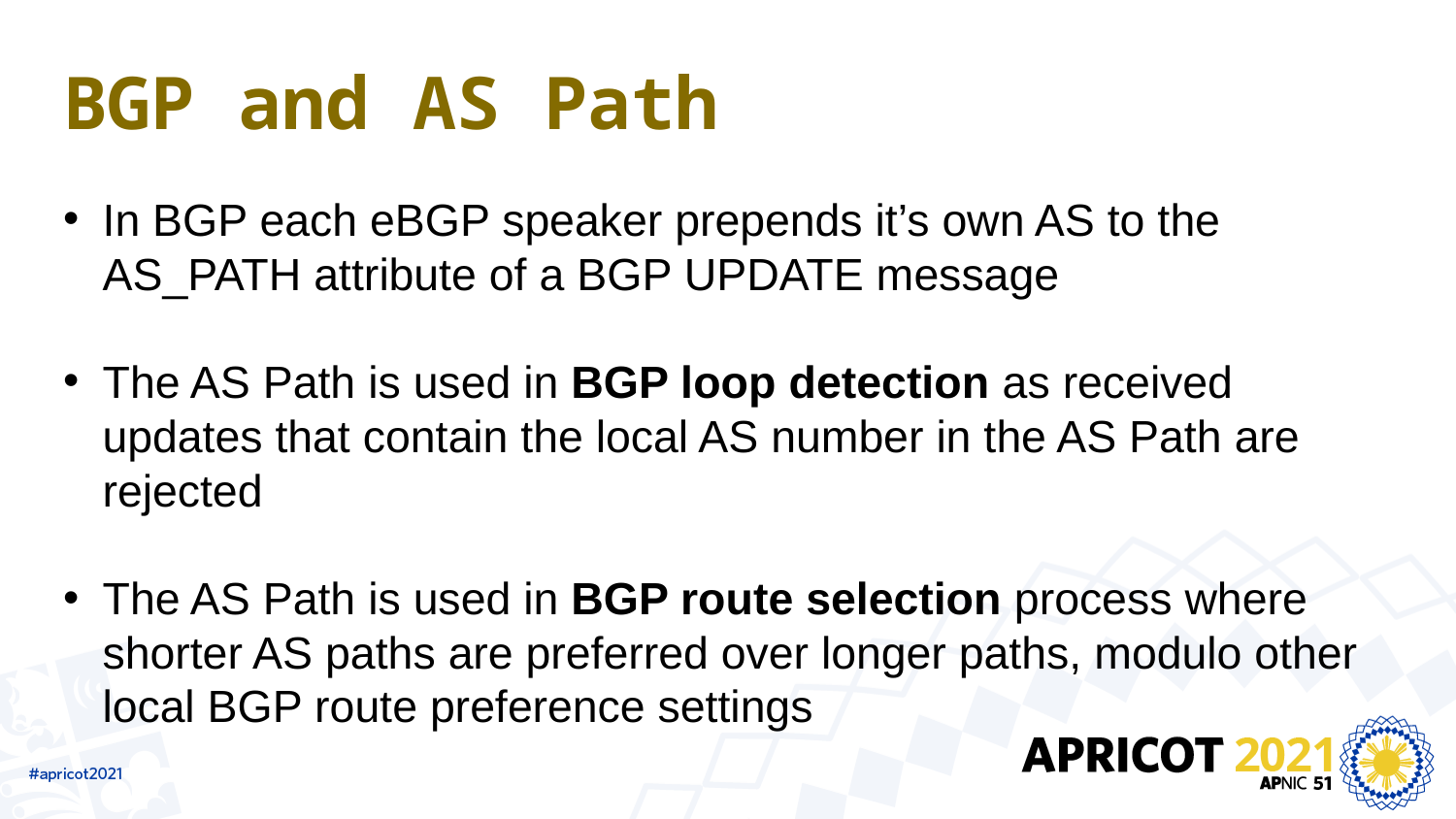

# BGP and AS Path
In BGP each eBGP speaker prepends it’s own AS to the AS_PATH attribute of a BGP UPDATE message

The AS Path is used in BGP loop detection as received updates that contain the local AS number in the AS Path are rejected

The AS Path is used in BGP route selection process where shorter AS paths are preferred over longer paths, modulo other local BGP route preference settings